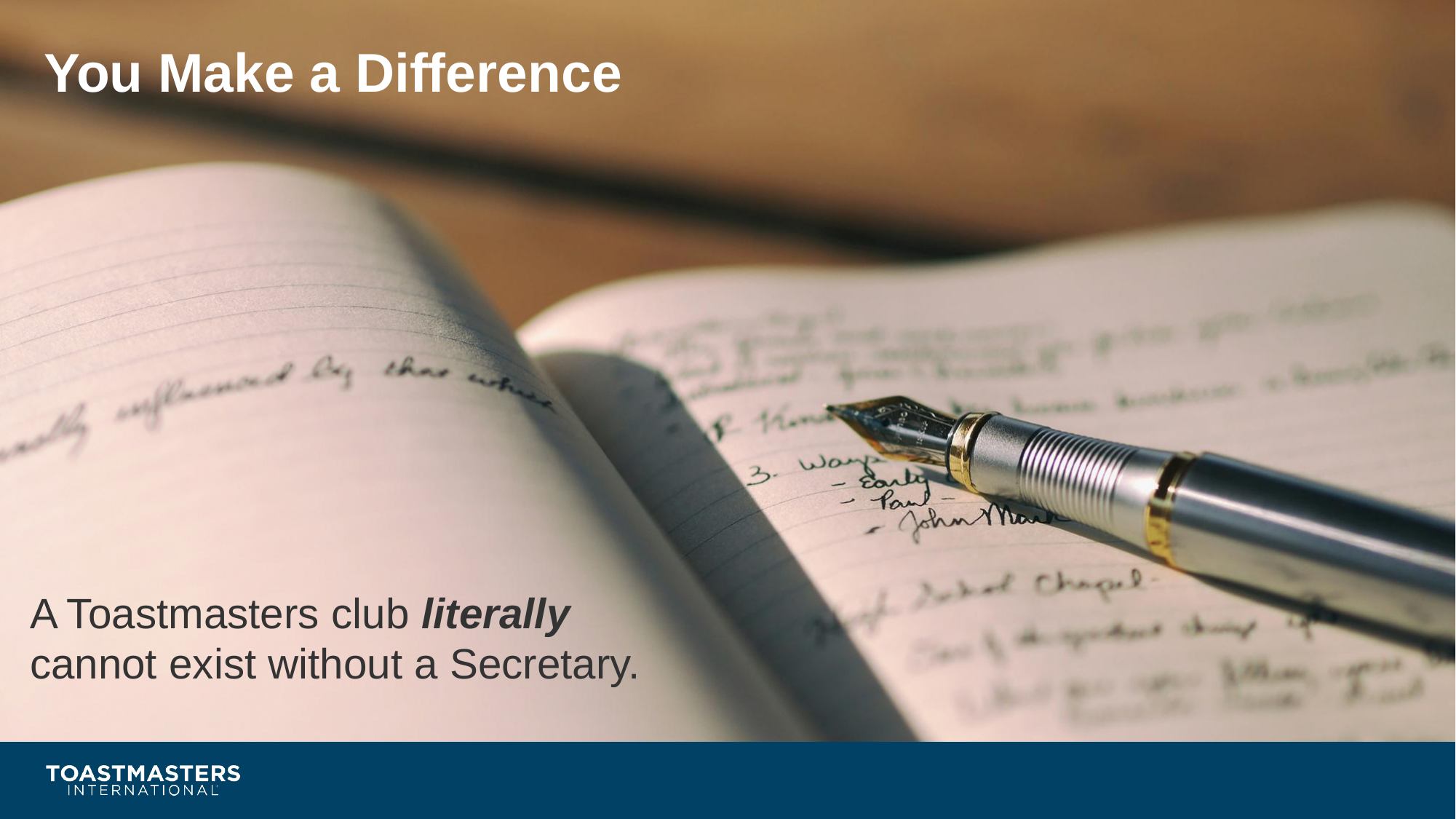

# You Make a Difference
A Toastmasters club literally cannot exist without a Secretary.